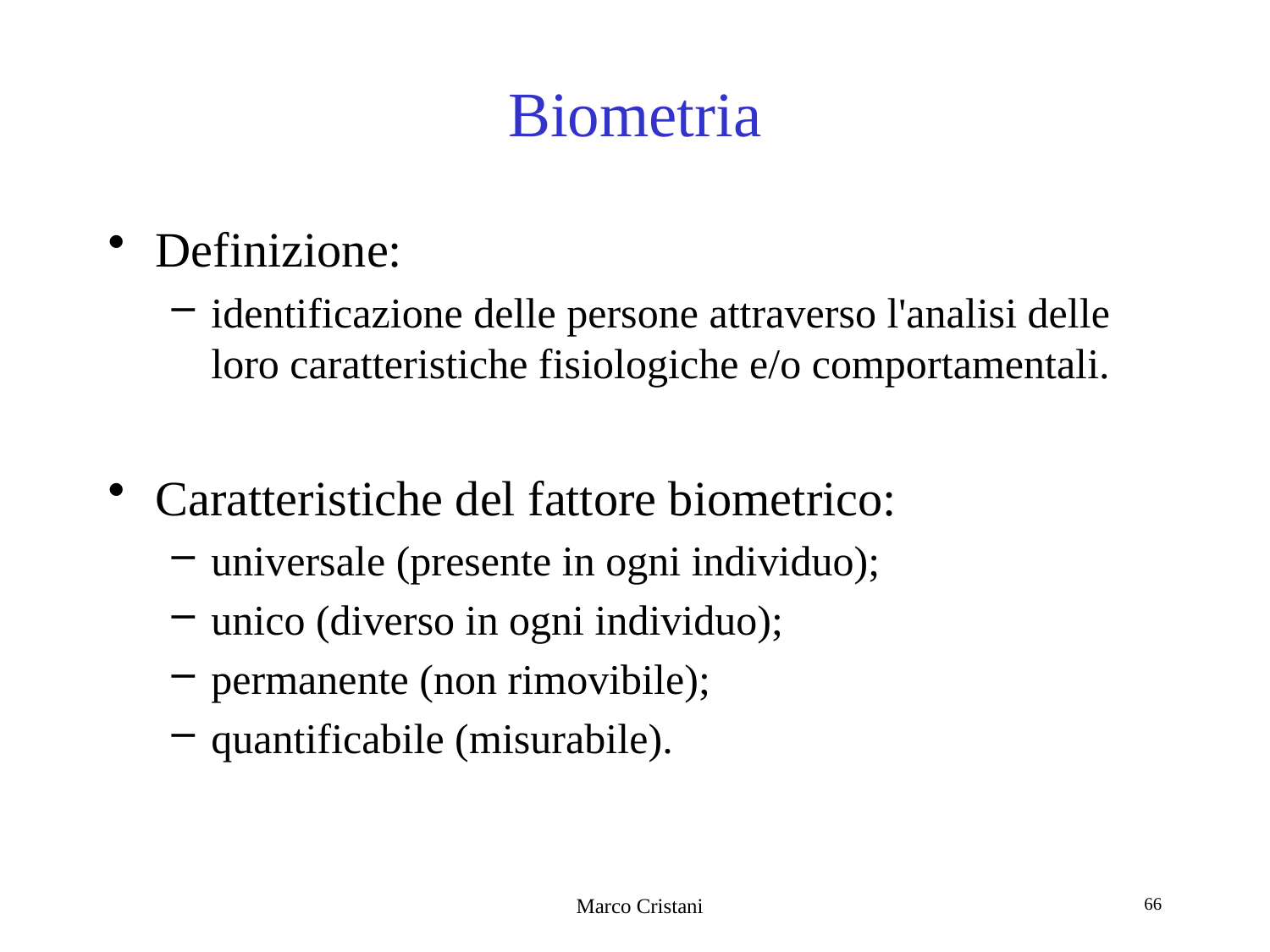

# Biometria
Definizione:
identificazione delle persone attraverso l'analisi delle loro caratteristiche fisiologiche e/o comportamentali.

Caratteristiche del fattore biometrico:
universale (presente in ogni individuo);
unico (diverso in ogni individuo);
permanente (non rimovibile);
quantificabile (misurabile).
Marco Cristani
66